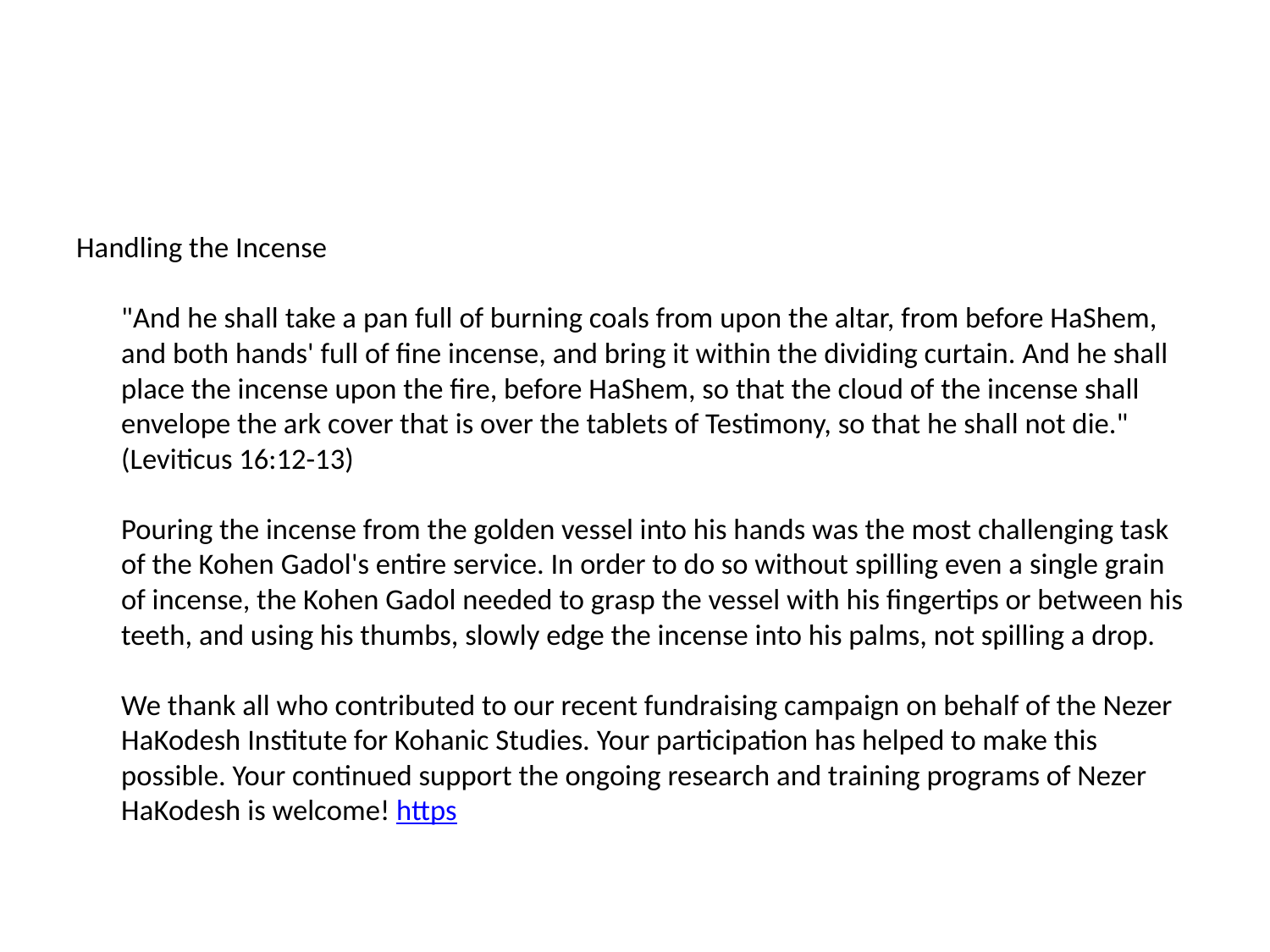

Handling the Incense
"And he shall take a pan full of burning coals from upon the altar, from before HaShem, and both hands' full of fine incense, and bring it within the dividing curtain. And he shall place the incense upon the fire, before HaShem, so that the cloud of the incense shall envelope the ark cover that is over the tablets of Testimony, so that he shall not die." (Leviticus 16:12-13)
Pouring the incense from the golden vessel into his hands was the most challenging task of the Kohen Gadol's entire service. In order to do so without spilling even a single grain of incense, the Kohen Gadol needed to grasp the vessel with his fingertips or between his teeth, and using his thumbs, slowly edge the incense into his palms, not spilling a drop.
We thank all who contributed to our recent fundraising campaign on behalf of the Nezer HaKodesh Institute for Kohanic Studies. Your participation has helped to make this possible. Your continued support the ongoing research and training programs of Nezer HaKodesh is welcome! https